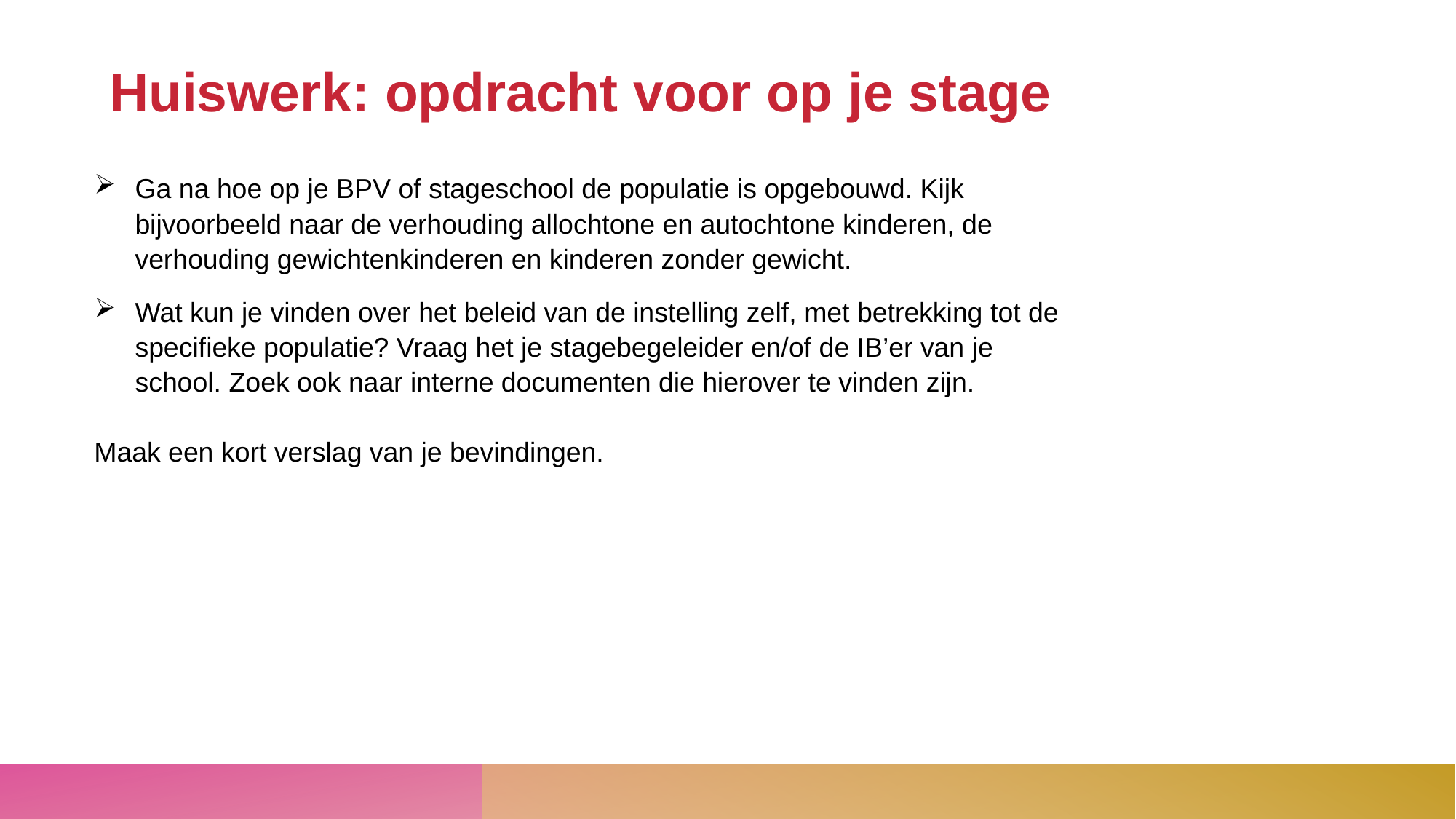

Huiswerk: opdracht voor op je stage
Ga na hoe op je BPV of stageschool de populatie is opgebouwd. Kijk bijvoorbeeld naar de verhouding allochtone en autochtone kinderen, de verhouding gewichtenkinderen en kinderen zonder gewicht.
Wat kun je vinden over het beleid van de instelling zelf, met betrekking tot de specifieke populatie? Vraag het je stagebegeleider en/of de IB’er van je school. Zoek ook naar interne documenten die hierover te vinden zijn.

Maak een kort verslag van je bevindingen.